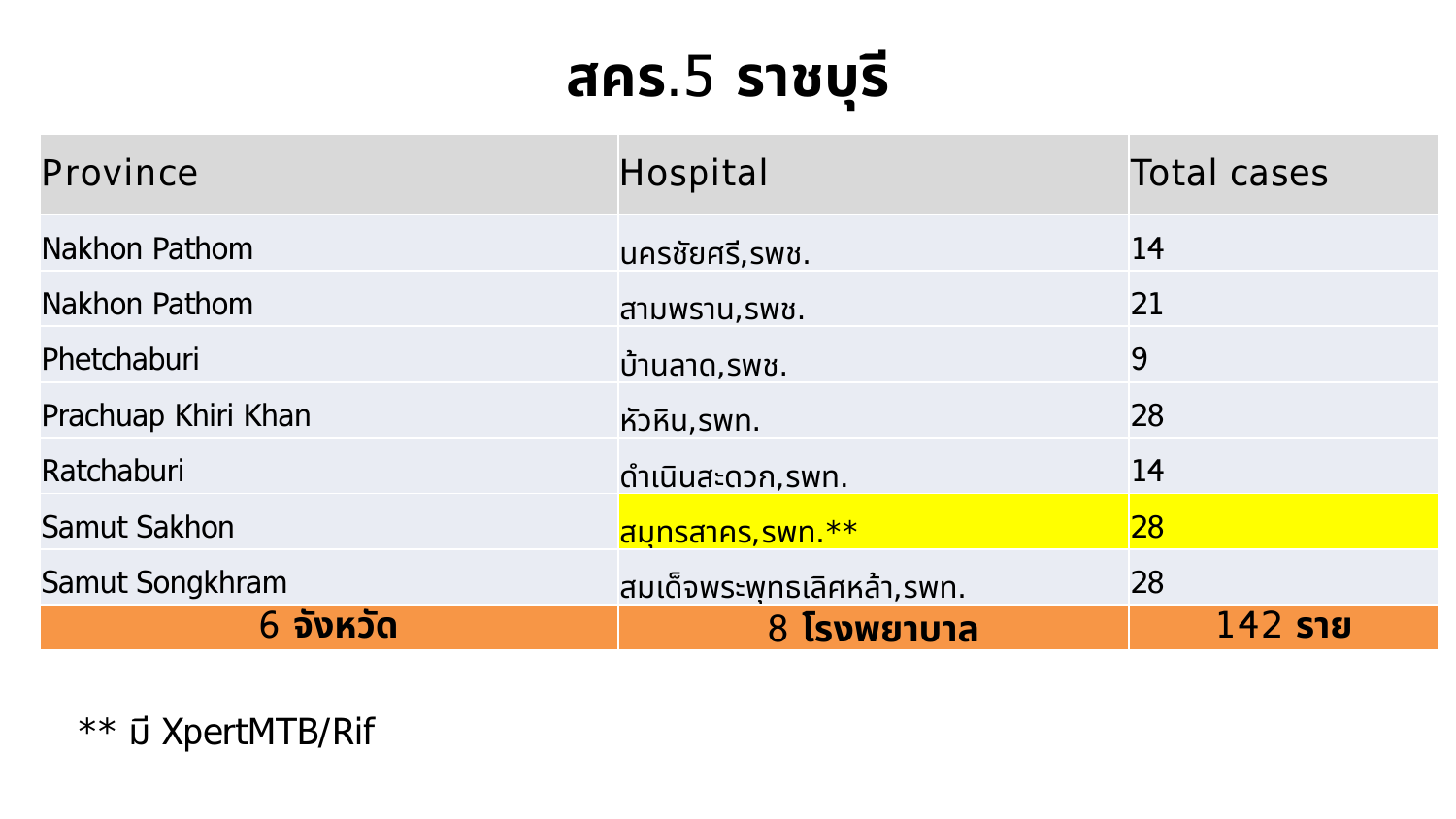

# สคร.5 ราชบุรี
| Province | Hospital | Total cases |
| --- | --- | --- |
| Nakhon Pathom | นครชัยศรี,รพช. | 14 |
| Nakhon Pathom | สามพราน,รพช. | 21 |
| Phetchaburi | บ้านลาด,รพช. | 9 |
| Prachuap Khiri Khan | หัวหิน,รพท. | 28 |
| Ratchaburi | ดำเนินสะดวก,รพท. | 14 |
| Samut Sakhon | สมุทรสาคร,รพท.\*\* | 28 |
| Samut Songkhram | สมเด็จพระพุทธเลิศหล้า,รพท. | 28 |
| 6 จังหวัด | 8 โรงพยาบาล | 142 ราย |
** มี XpertMTB/Rif